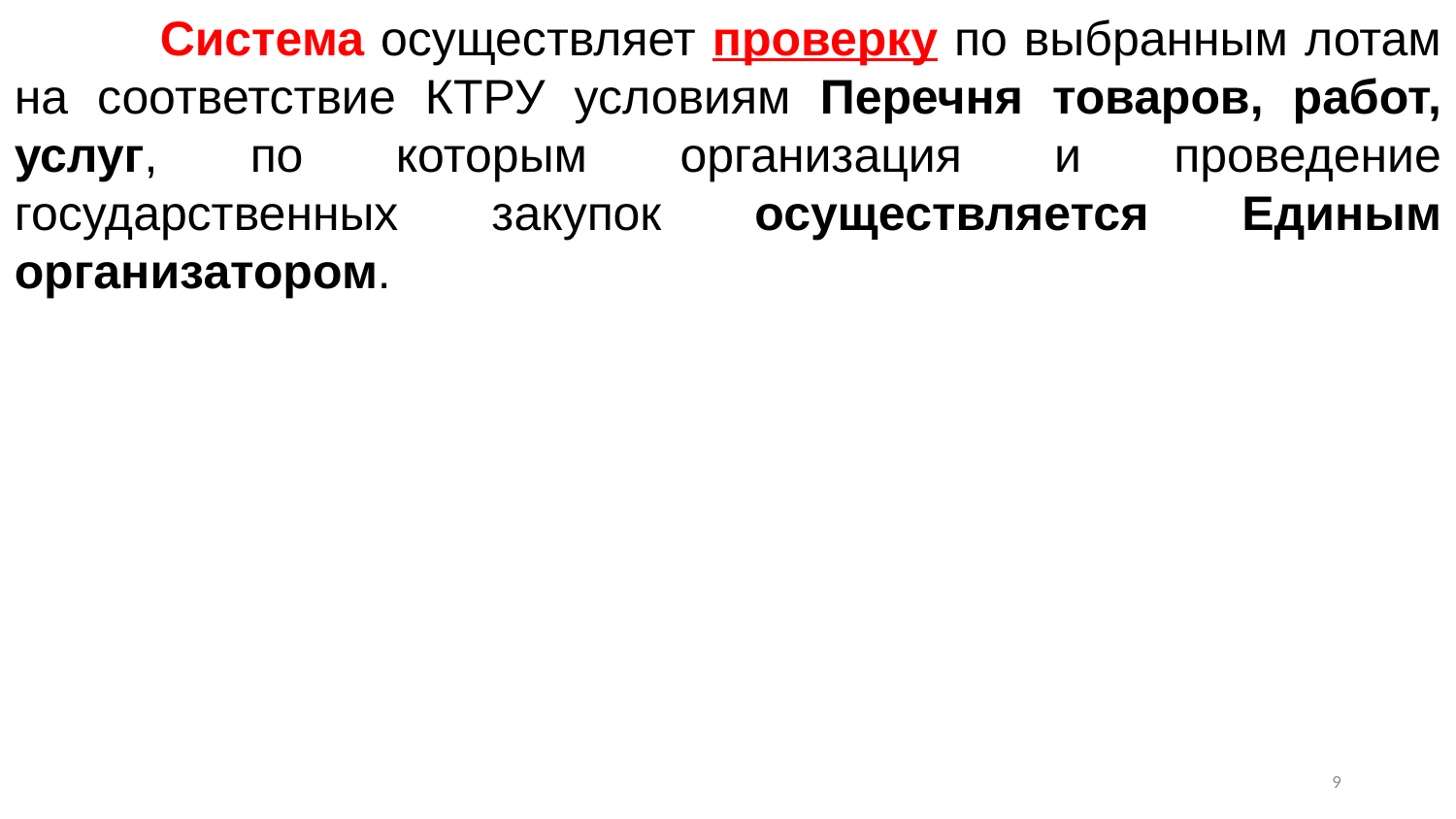

Система осуществляет проверку по выбранным лотам на соответствие КТРУ условиям Перечня товаров, работ, услуг, по которым организация и проведение государственных закупок осуществляется Единым организатором.

9